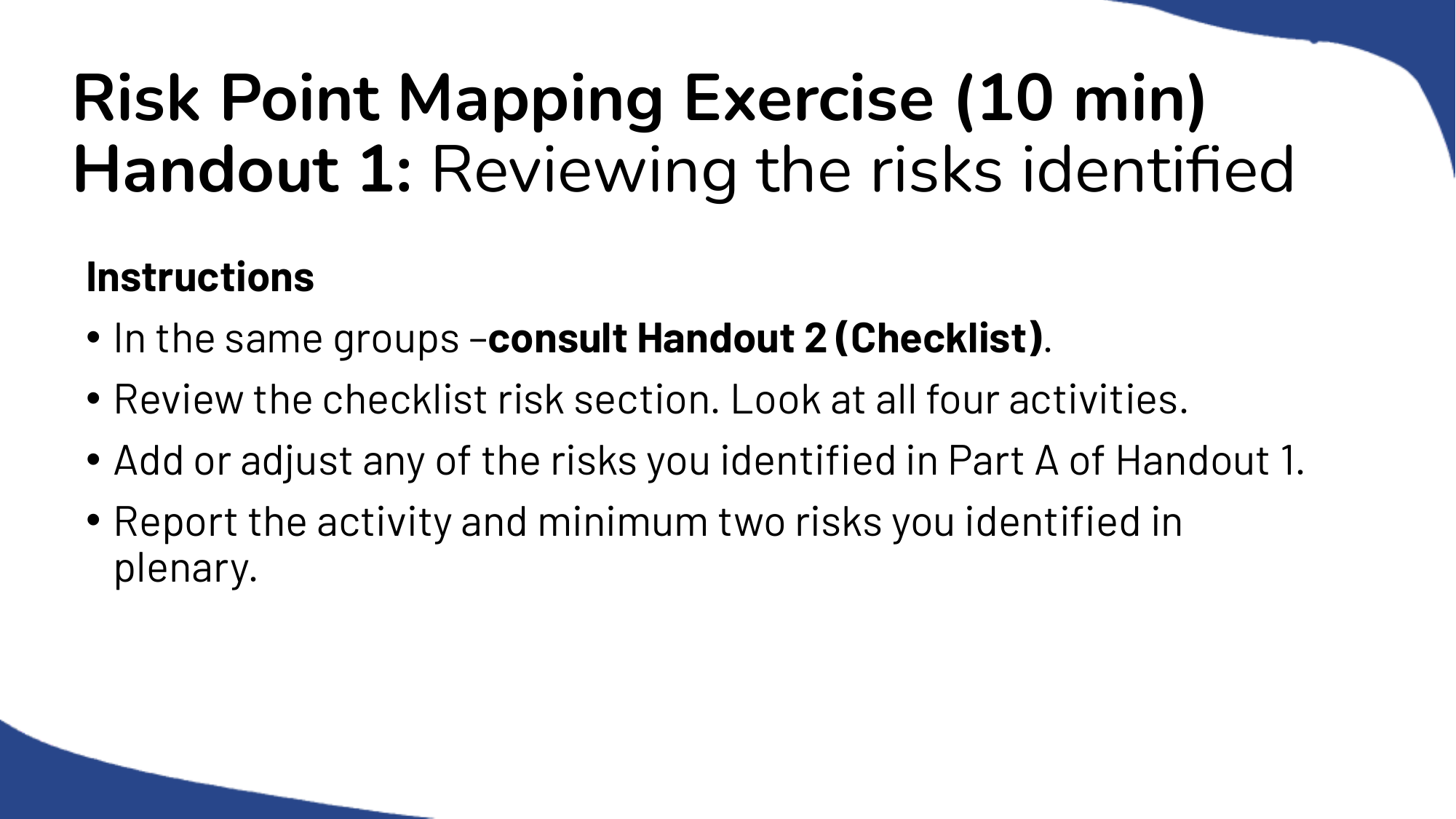

Risk Point Mapping Exercise (10 min)
Handout 1: Reviewing the risks identified
Instructions
In the same groups –consult Handout 2 (Checklist).
Review the checklist risk section. Look at all four activities.
Add or adjust any of the risks you identified in Part A of Handout 1.
Report the activity and minimum two risks you identified in plenary.